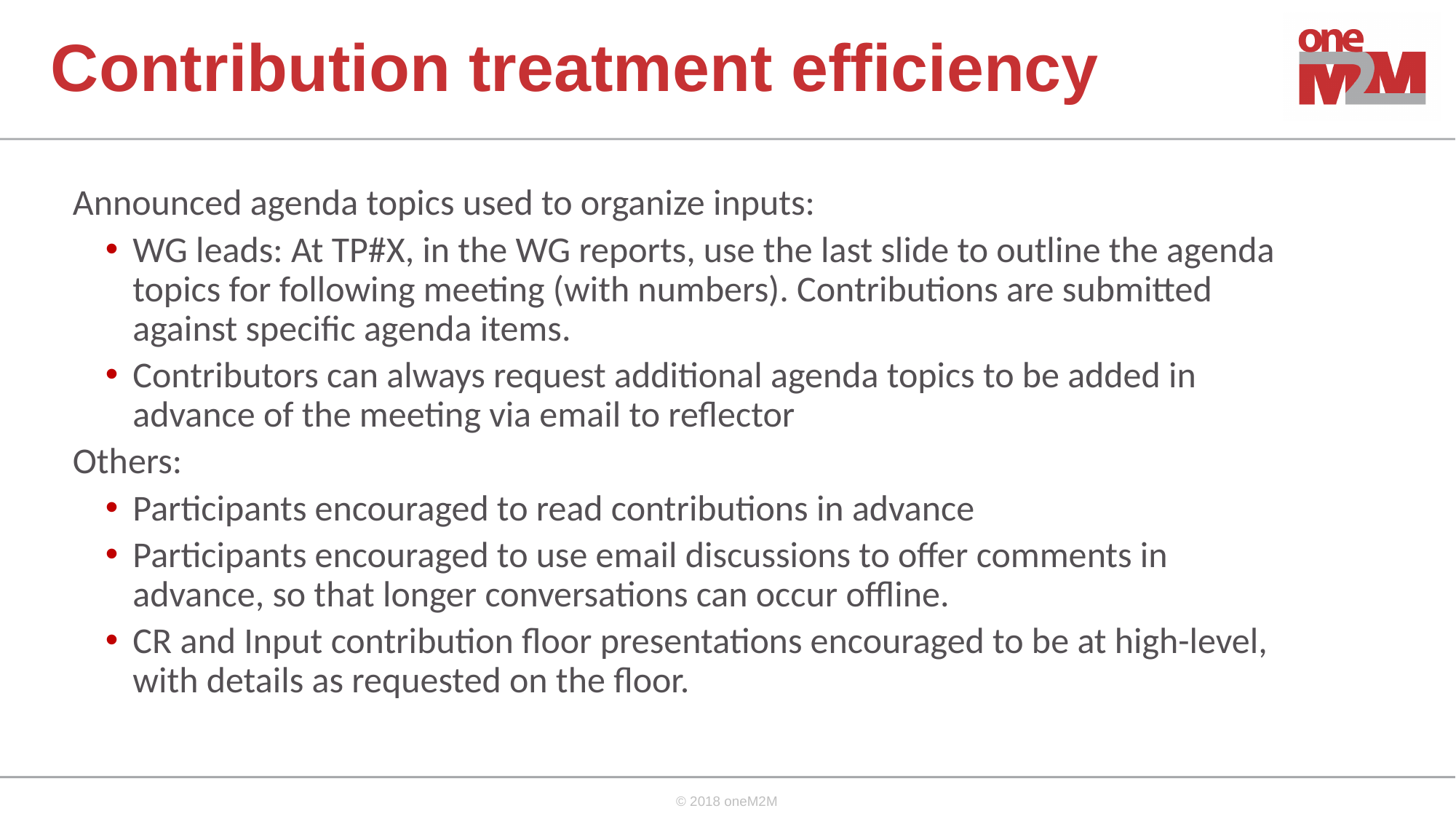

# Contribution treatment efficiency
Announced agenda topics used to organize inputs:
WG leads: At TP#X, in the WG reports, use the last slide to outline the agenda topics for following meeting (with numbers). Contributions are submitted against specific agenda items.
Contributors can always request additional agenda topics to be added in advance of the meeting via email to reflector
Others:
Participants encouraged to read contributions in advance
Participants encouraged to use email discussions to offer comments in advance, so that longer conversations can occur offline.
CR and Input contribution floor presentations encouraged to be at high-level, with details as requested on the floor.